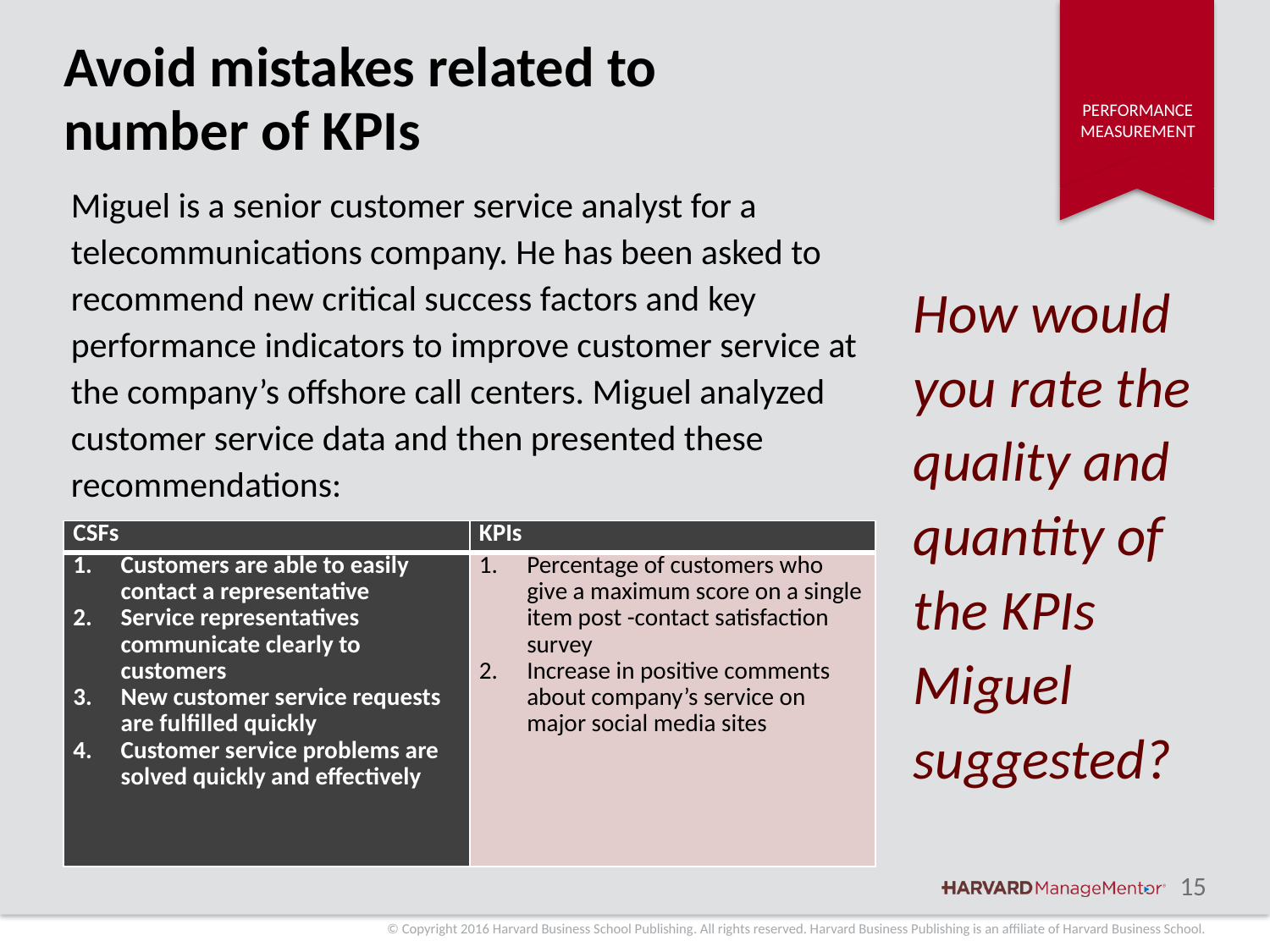

# Avoid mistakes related to number of KPIs
Miguel is a senior customer service analyst for a telecommunications company. He has been asked to recommend new critical success factors and key performance indicators to improve customer service at the company’s offshore call centers. Miguel analyzed customer service data and then presented these recommendations:
How would you rate the quality and quantity of the KPIs Miguel suggested?

| CSFs | KPIs |
| --- | --- |
| Customers are able to easily contact a representative Service representatives communicate clearly to customers New customer service requests are fulfilled quickly Customer service problems are solved quickly and effectively | Percentage of customers who give a maximum score on a single item post -contact satisfaction survey Increase in positive comments about company’s service on major social media sites |